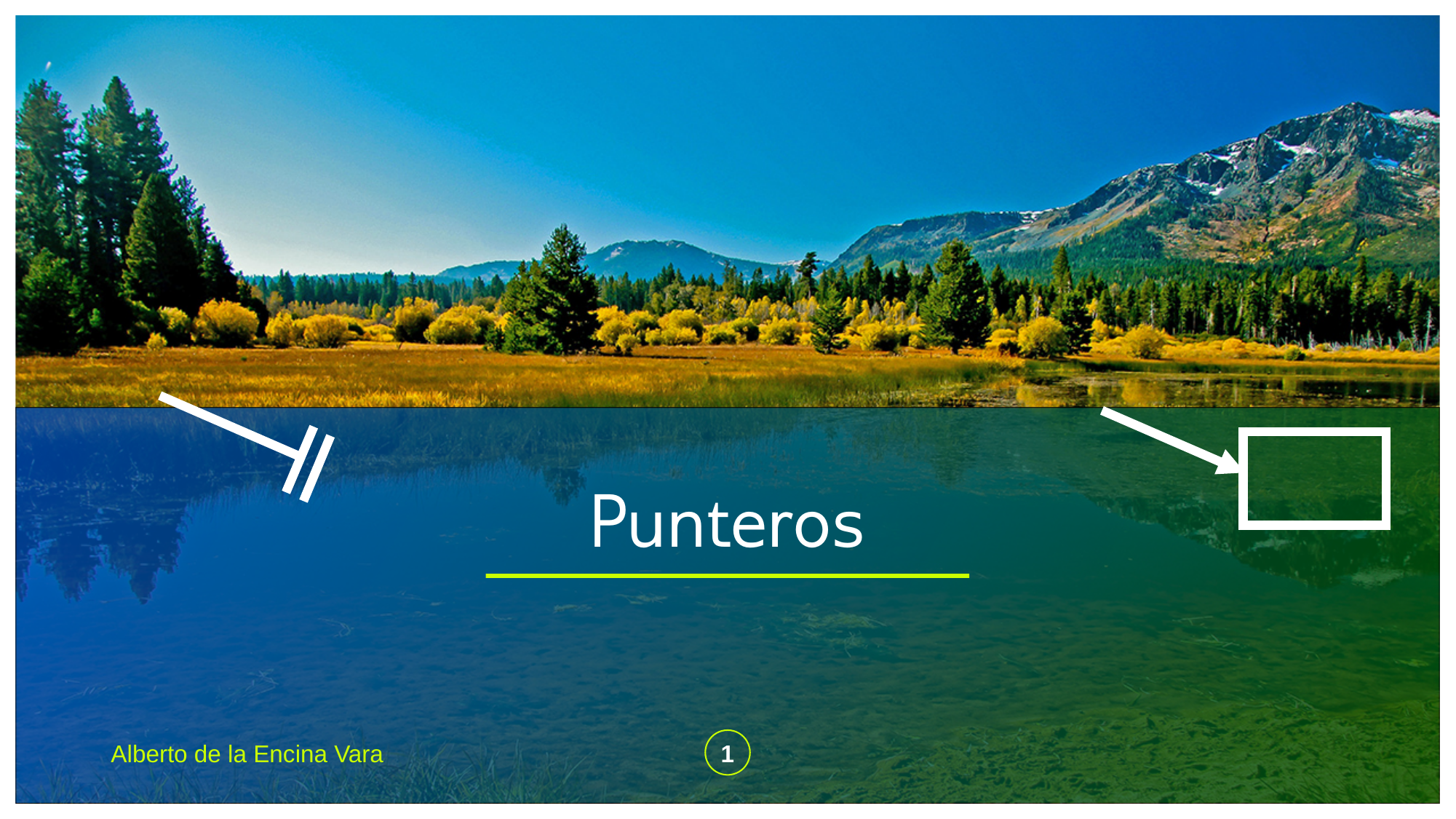

# Punteros

Alberto de la Encina Vara
1